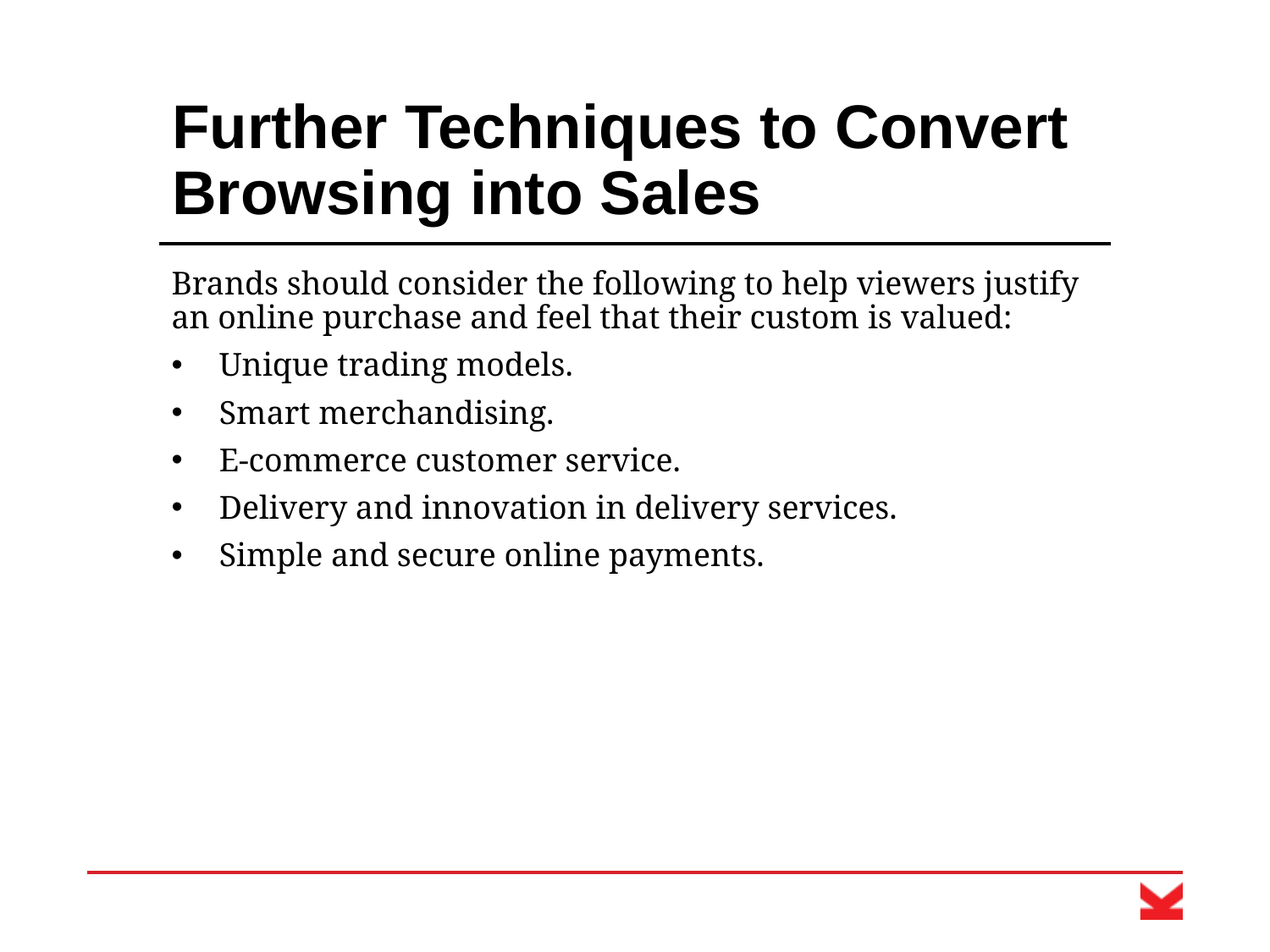

# Further Techniques to Convert Browsing into Sales
Brands should consider the following to help viewers justify an online purchase and feel that their custom is valued:
Unique trading models.
Smart merchandising.
E-commerce customer service.
Delivery and innovation in delivery services.
Simple and secure online payments.